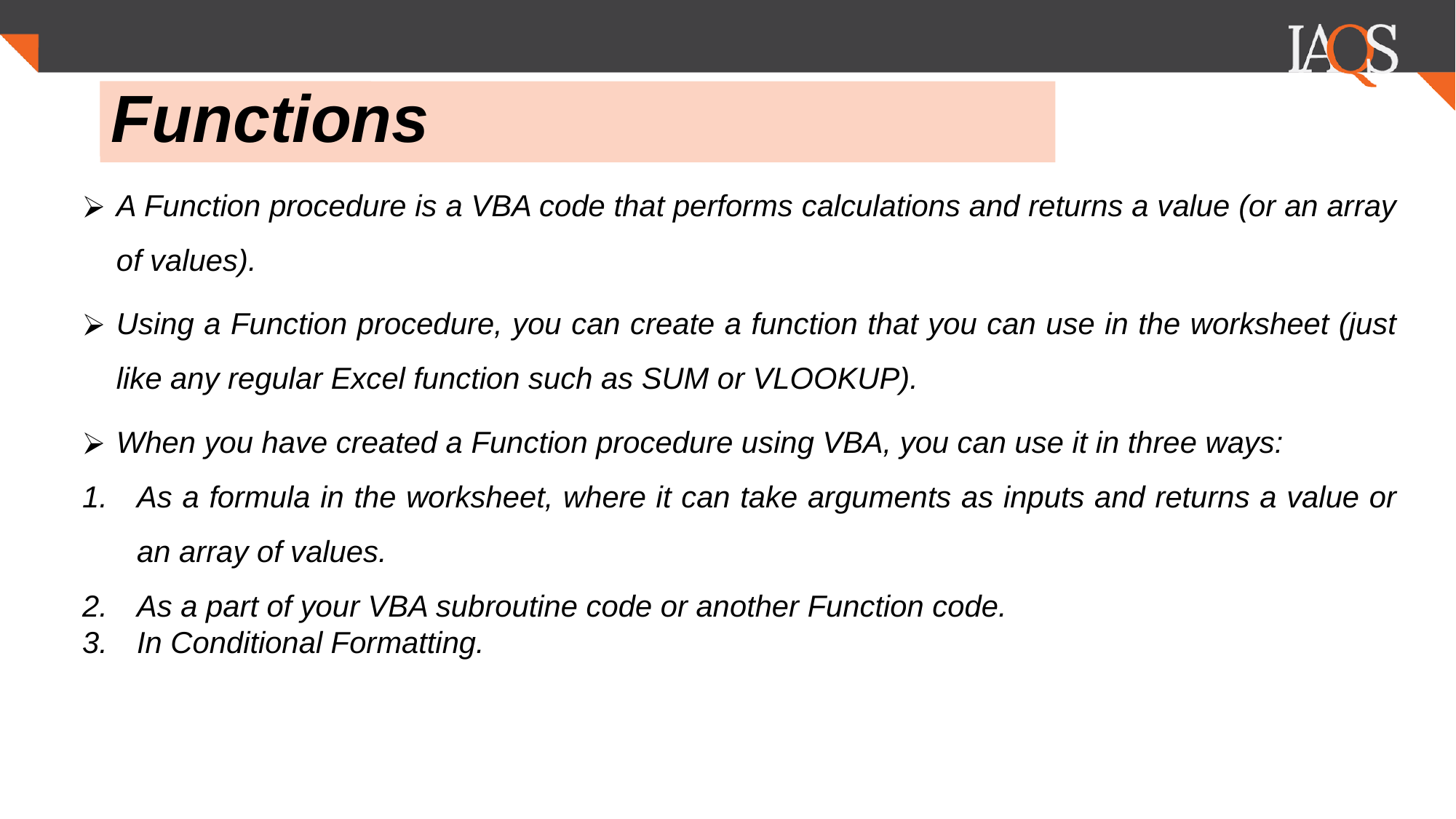

.

# Functions
A Function procedure is a VBA code that performs calculations and returns a value (or an array of values).
Using a Function procedure, you can create a function that you can use in the worksheet (just like any regular Excel function such as SUM or VLOOKUP).
When you have created a Function procedure using VBA, you can use it in three ways:
As a formula in the worksheet, where it can take arguments as inputs and returns a value or an array of values.
As a part of your VBA subroutine code or another Function code.
In Conditional Formatting.